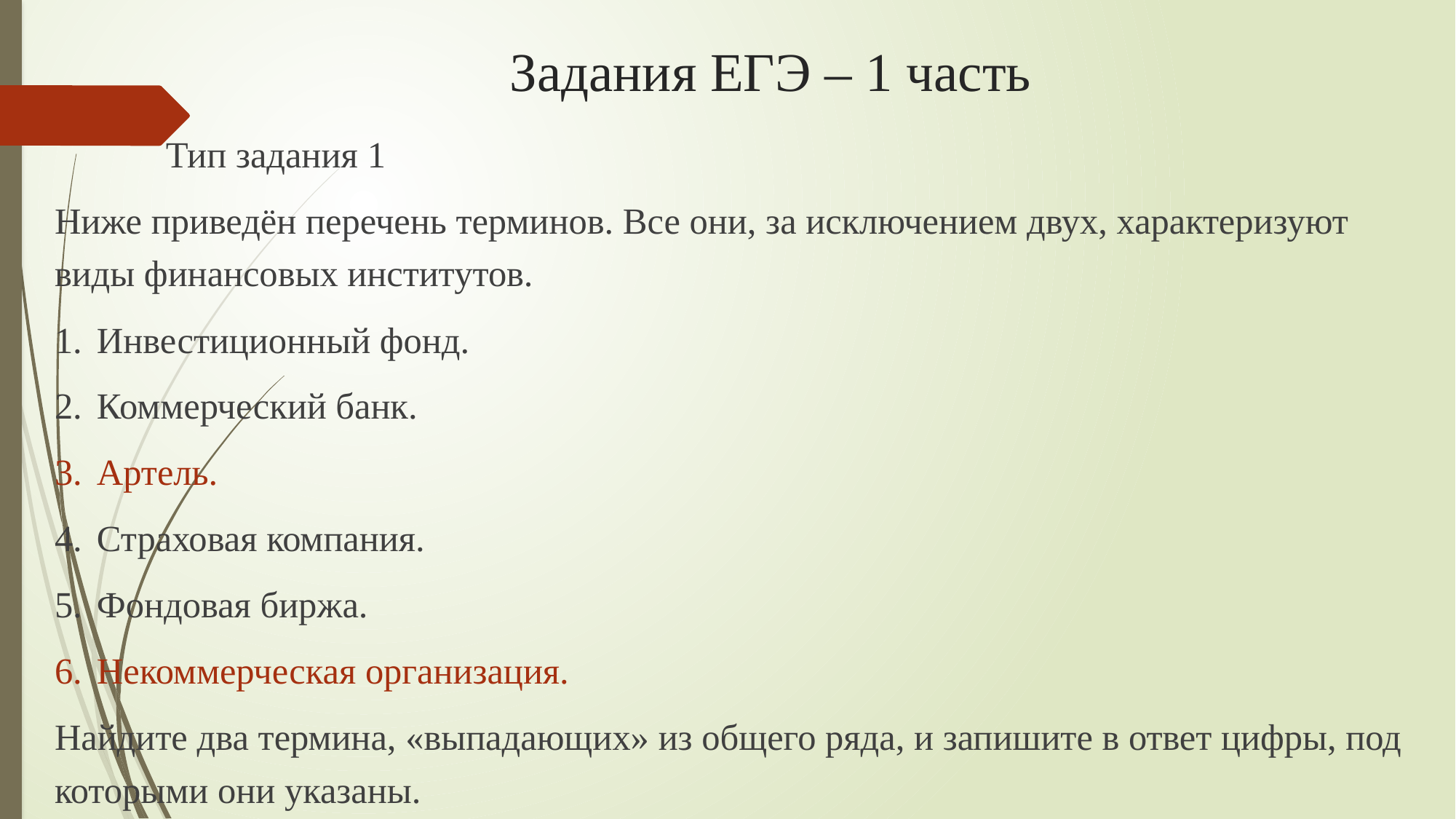

# Задания ЕГЭ – 1 часть
            Тип задания 1
Ниже приведён перечень терминов. Все они, за исключением двух, характеризуют виды финансовых институтов.
1.  Инвестиционный фонд.
2.  Коммерческий банк.
3.  Артель.
4.  Страховая компания.
5.  Фондовая биржа.
6.  Некоммерческая организация.
Найдите два термина, «выпадающих» из общего ряда, и запишите в ответ цифры, под которыми они указаны.